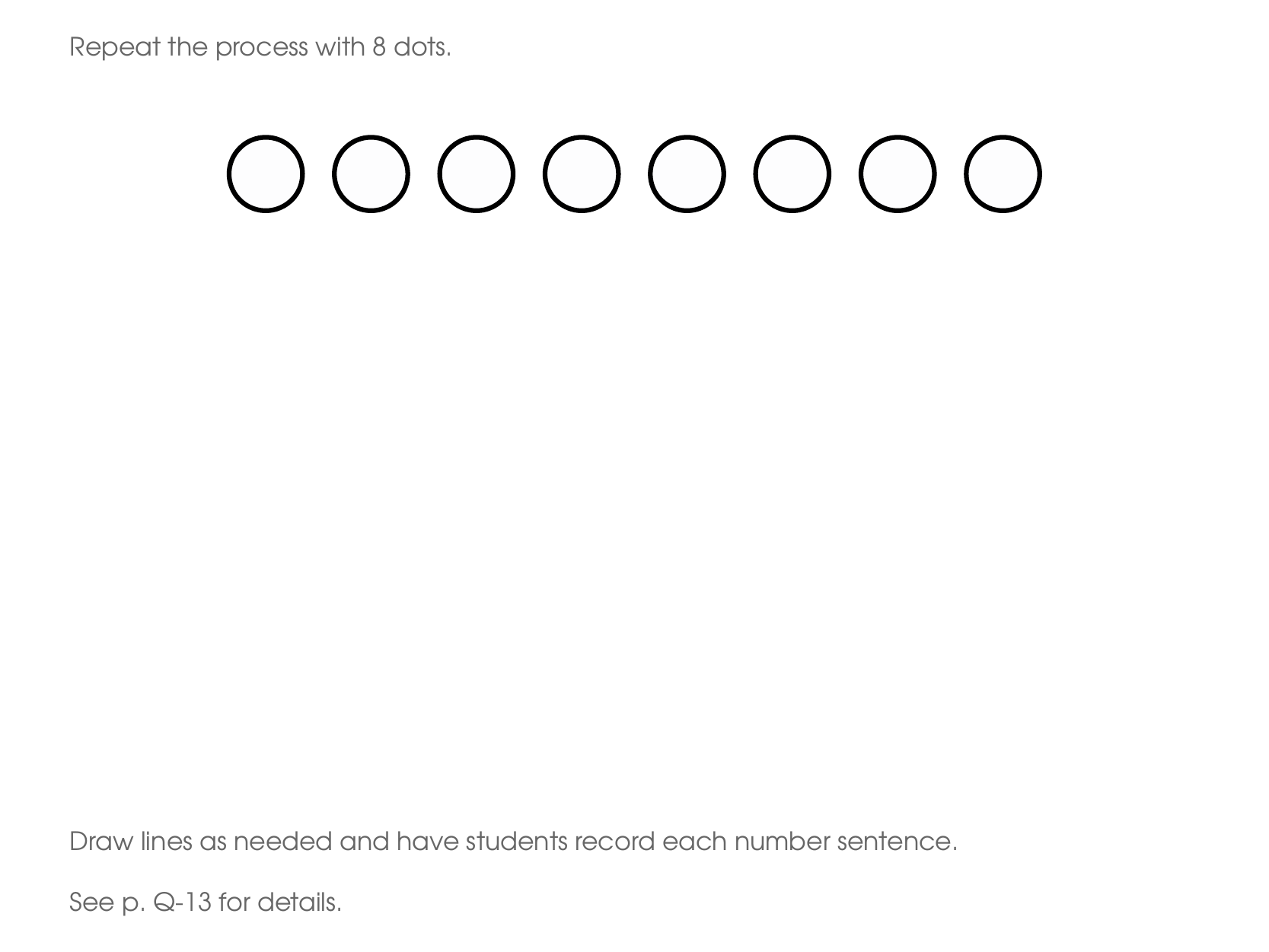

Repeat the process with 8 dots.

Draw lines as needed and have students record each number sentence.
See p. Q-13 for details.